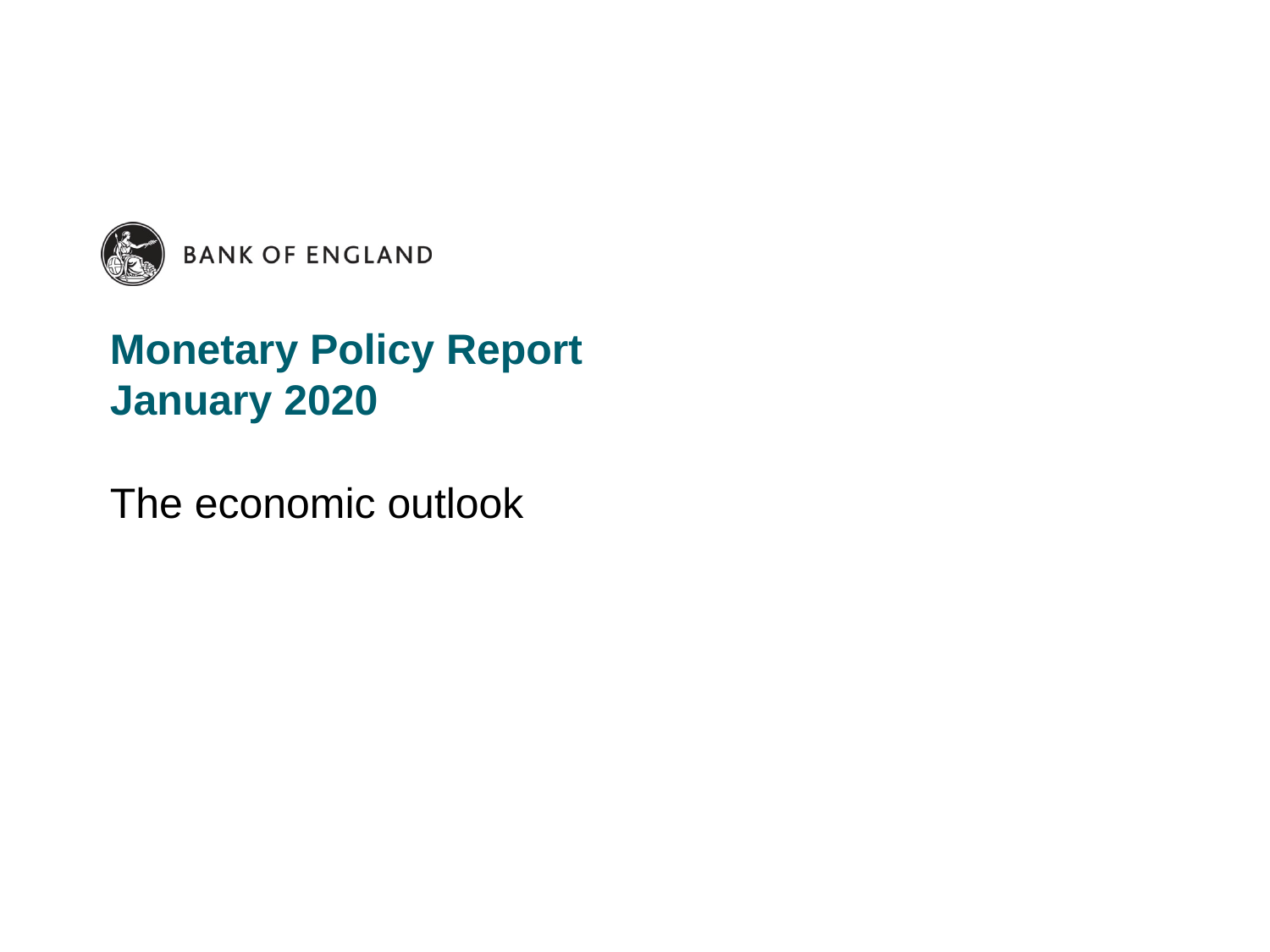

# Monetary Policy Report January 2020
The economic outlook